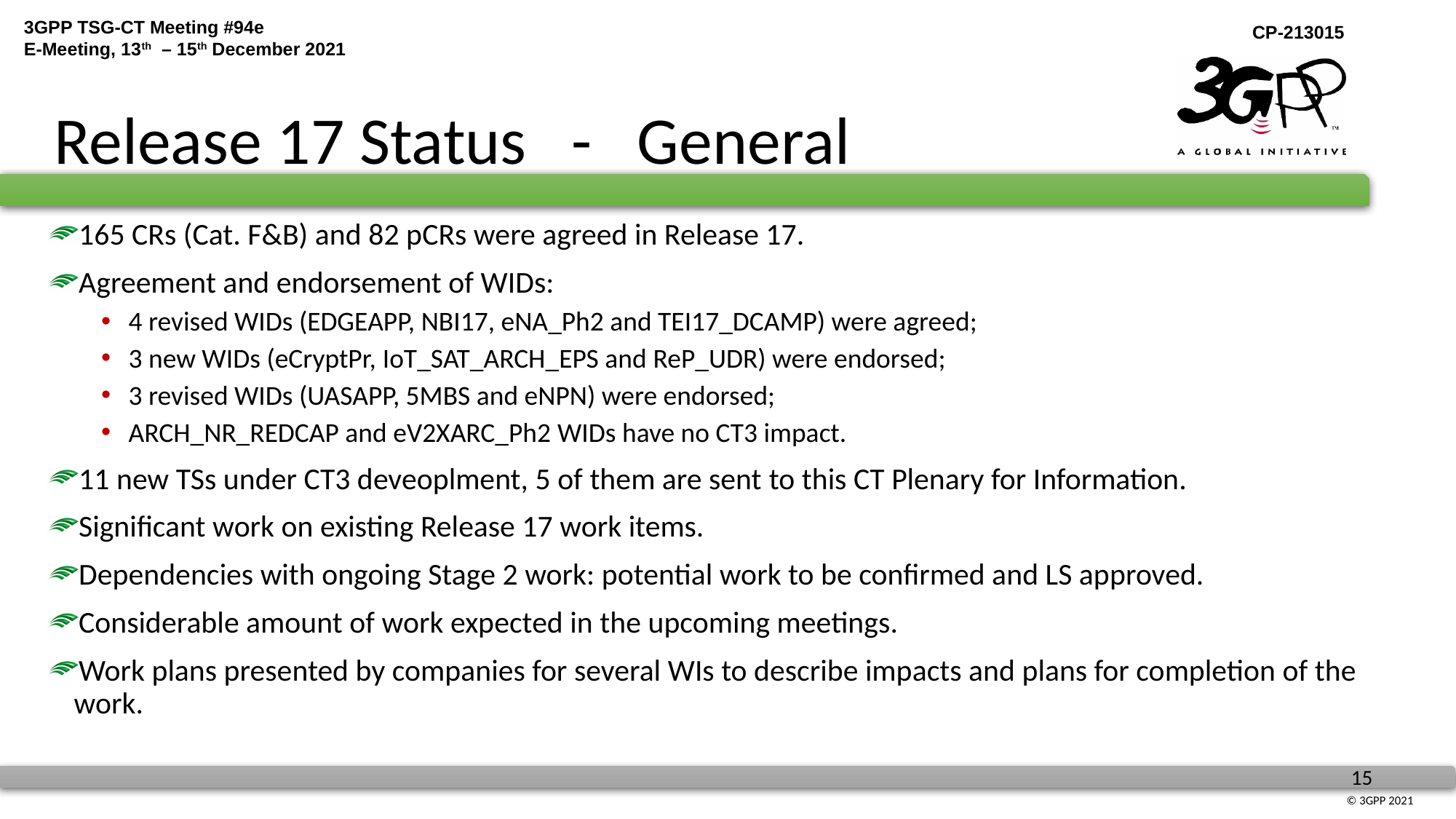

# Release 17 Status   -   General
165 CRs (Cat. F&B) and 82 pCRs were agreed in Release 17.
Agreement and endorsement of WIDs:
4 revised WIDs (EDGEAPP, NBI17, eNA_Ph2 and TEI17_DCAMP) were agreed;
3 new WIDs (eCryptPr, IoT_SAT_ARCH_EPS and ReP_UDR) were endorsed;
3 revised WIDs (UASAPP, 5MBS and eNPN) were endorsed;
ARCH_NR_REDCAP and eV2XARC_Ph2 WIDs have no CT3 impact.
11 new TSs under CT3 deveoplment, 5 of them are sent to this CT Plenary for Information.
Significant work on existing Release 17 work items.
Dependencies with ongoing Stage 2 work: potential work to be confirmed and LS approved.
Considerable amount of work expected in the upcoming meetings.
Work plans presented by companies for several WIs to describe impacts and plans for completion of the work.